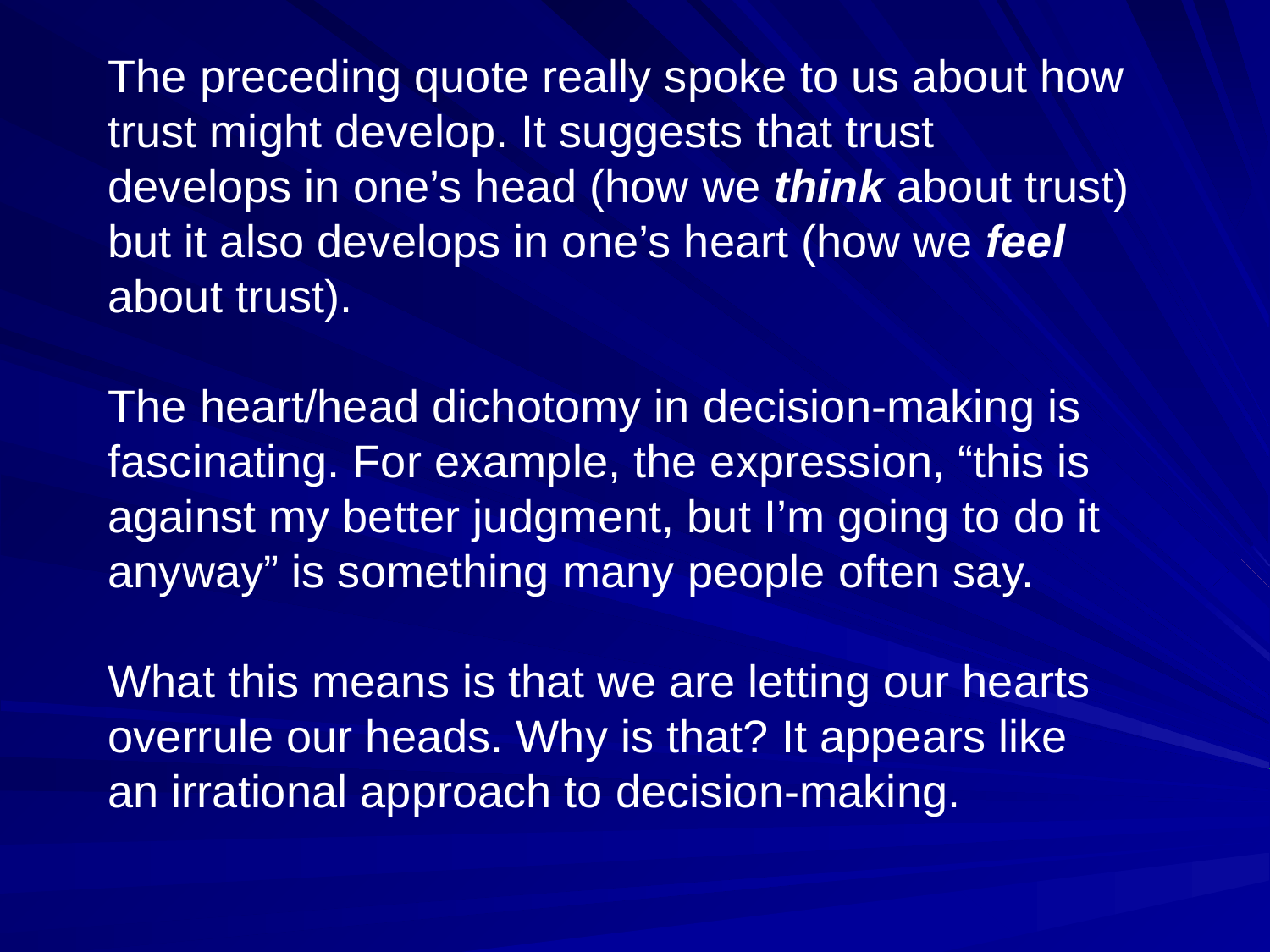

The preceding quote really spoke to us about how trust might develop. It suggests that trust develops in one’s head (how we think about trust) but it also develops in one’s heart (how we feel about trust).
The heart/head dichotomy in decision-making is fascinating. For example, the expression, “this is against my better judgment, but I’m going to do it anyway” is something many people often say.
What this means is that we are letting our hearts overrule our heads. Why is that? It appears like an irrational approach to decision-making.